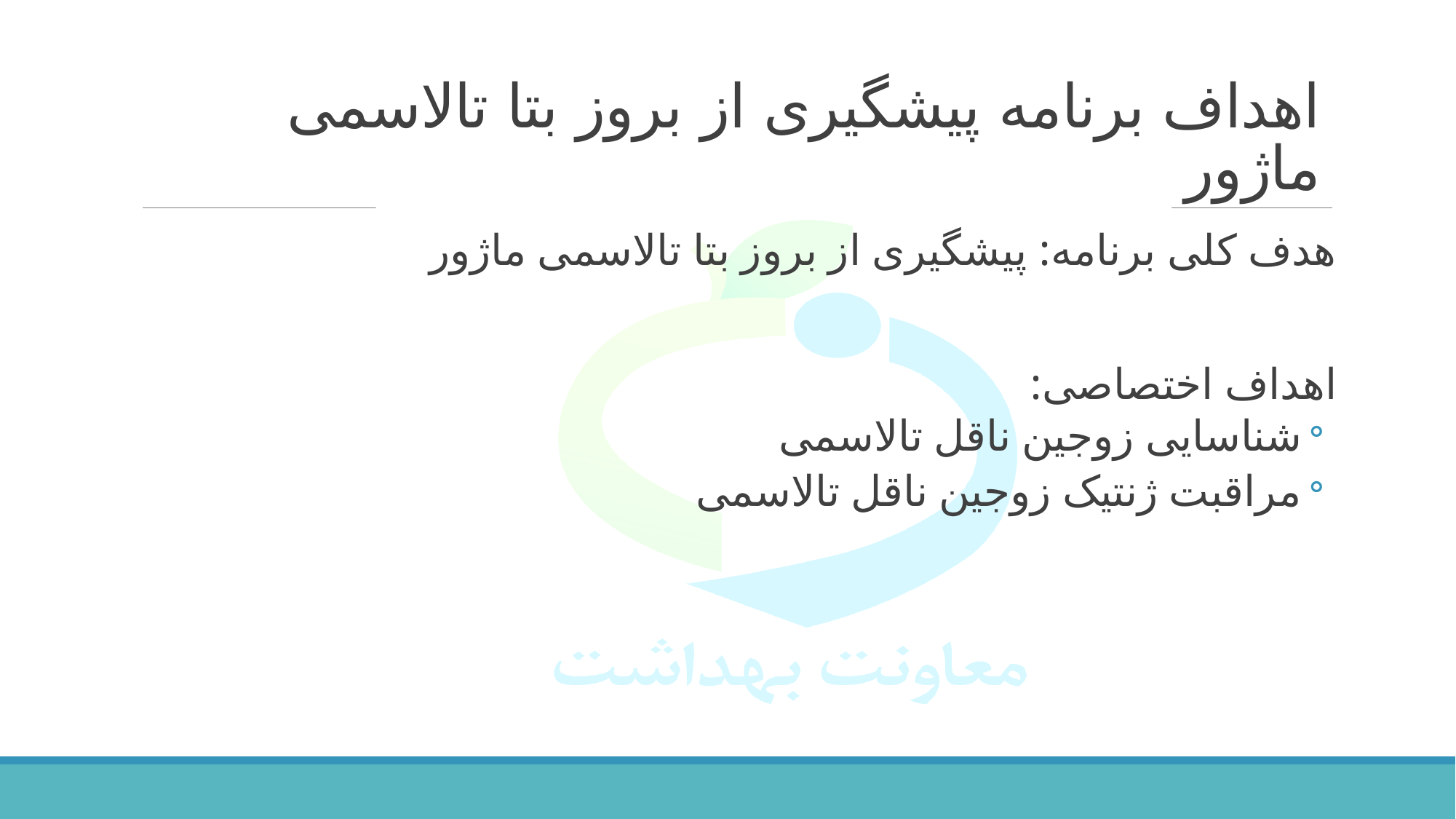

# اهداف برنامه پیشگیری از بروز بتا تالاسمی ماژور
هدف کلی برنامه: پیشگیری از بروز بتا تالاسمی ماژور

اهداف اختصاصی:
شناسایی زوجین ناقل تالاسمی
مراقبت ژنتیک زوجین ناقل تالاسمی